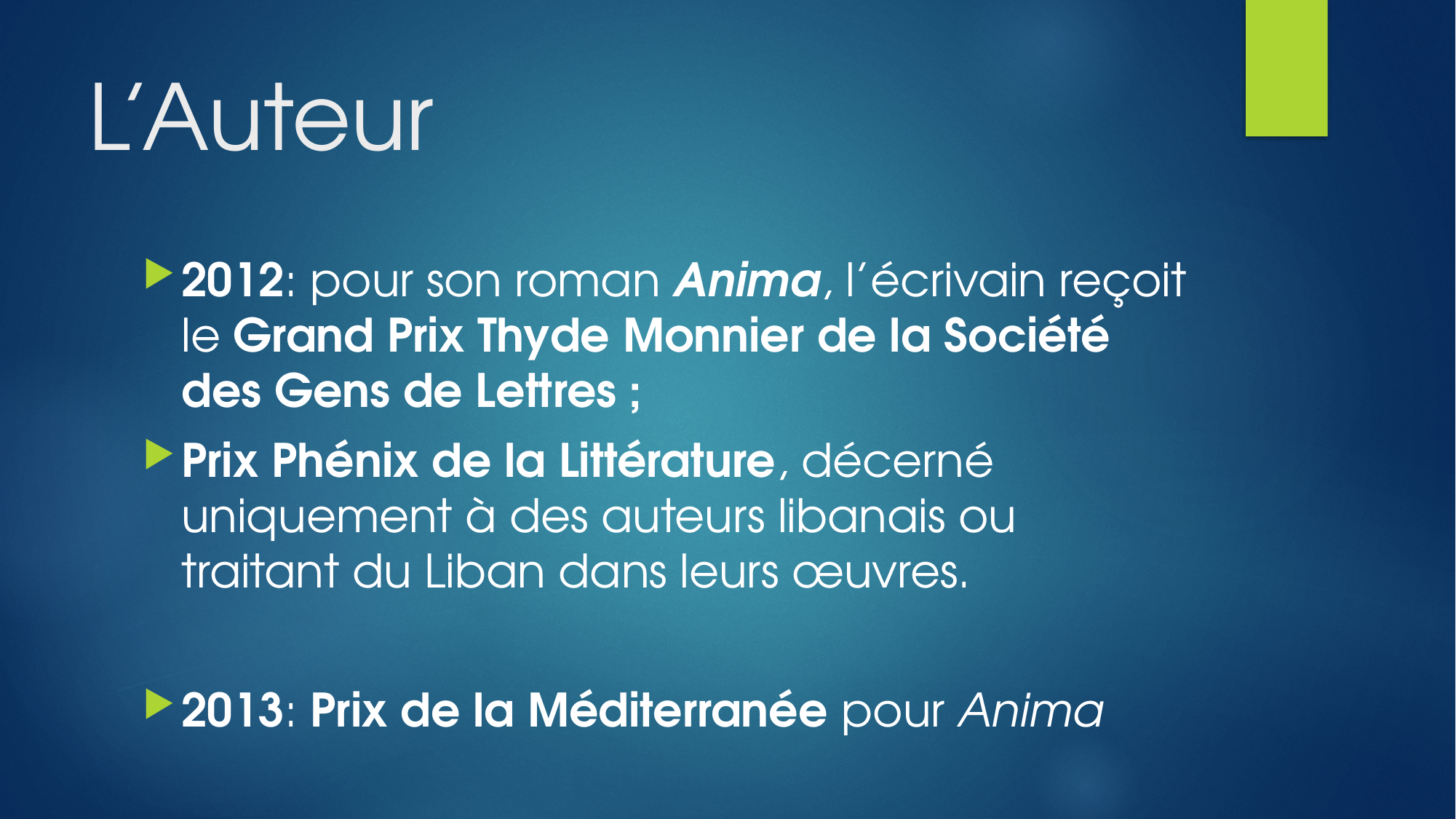

# L’Auteur
2012: pour son roman Anima, l’écrivain reçoit le Grand Prix Thyde Monnier de la Société des Gens de Lettres ;
Prix Phénix de la Littérature, décerné uniquement à des auteurs libanais ou traitant du Liban dans leurs œuvres.

2013: Prix de la Méditerranée pour Anima